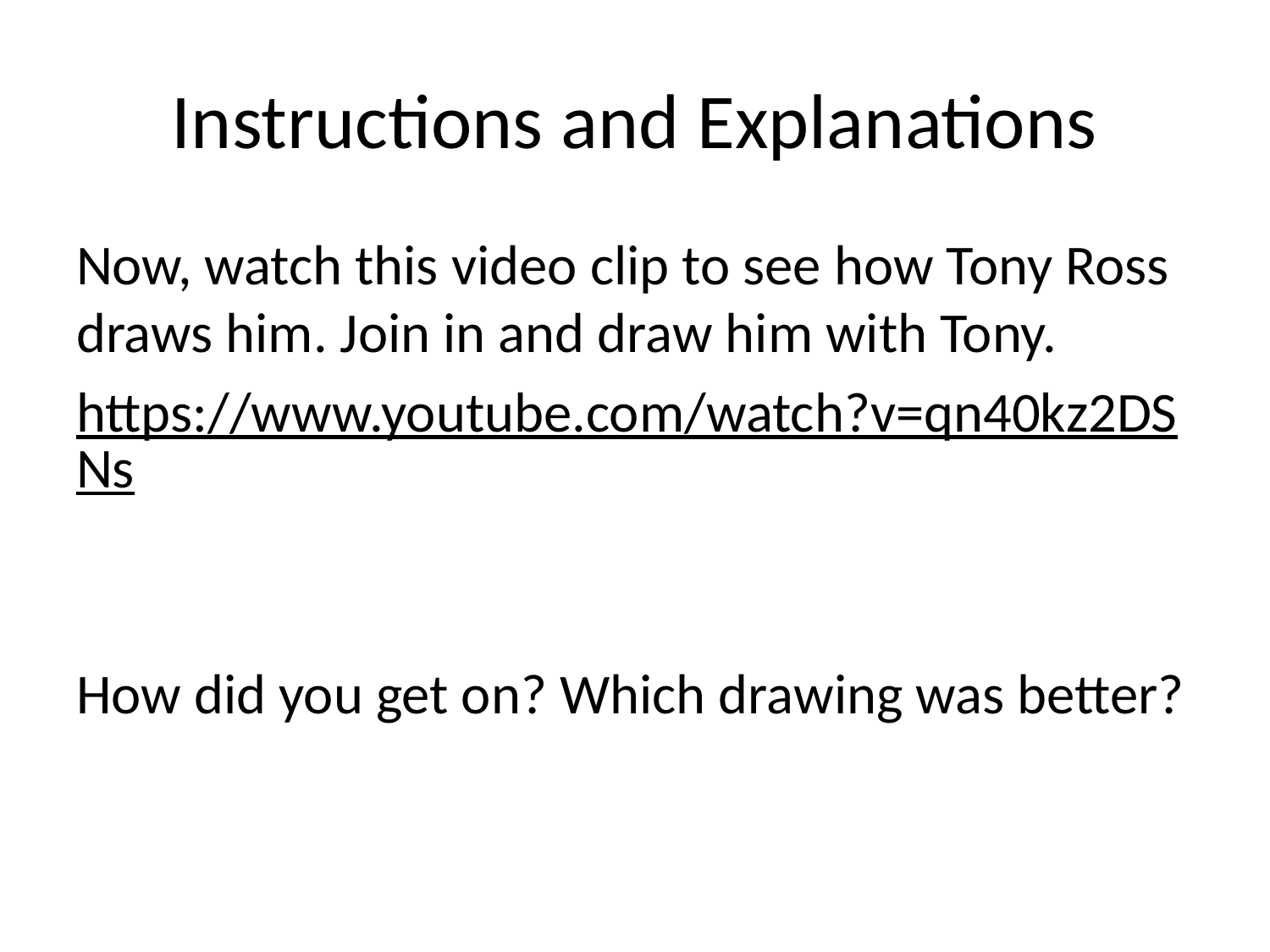

# Instructions and Explanations
Now, watch this video clip to see how Tony Ross draws him. Join in and draw him with Tony.
https://www.youtube.com/watch?v=qn40kz2DSNs

How did you get on? Which drawing was better?